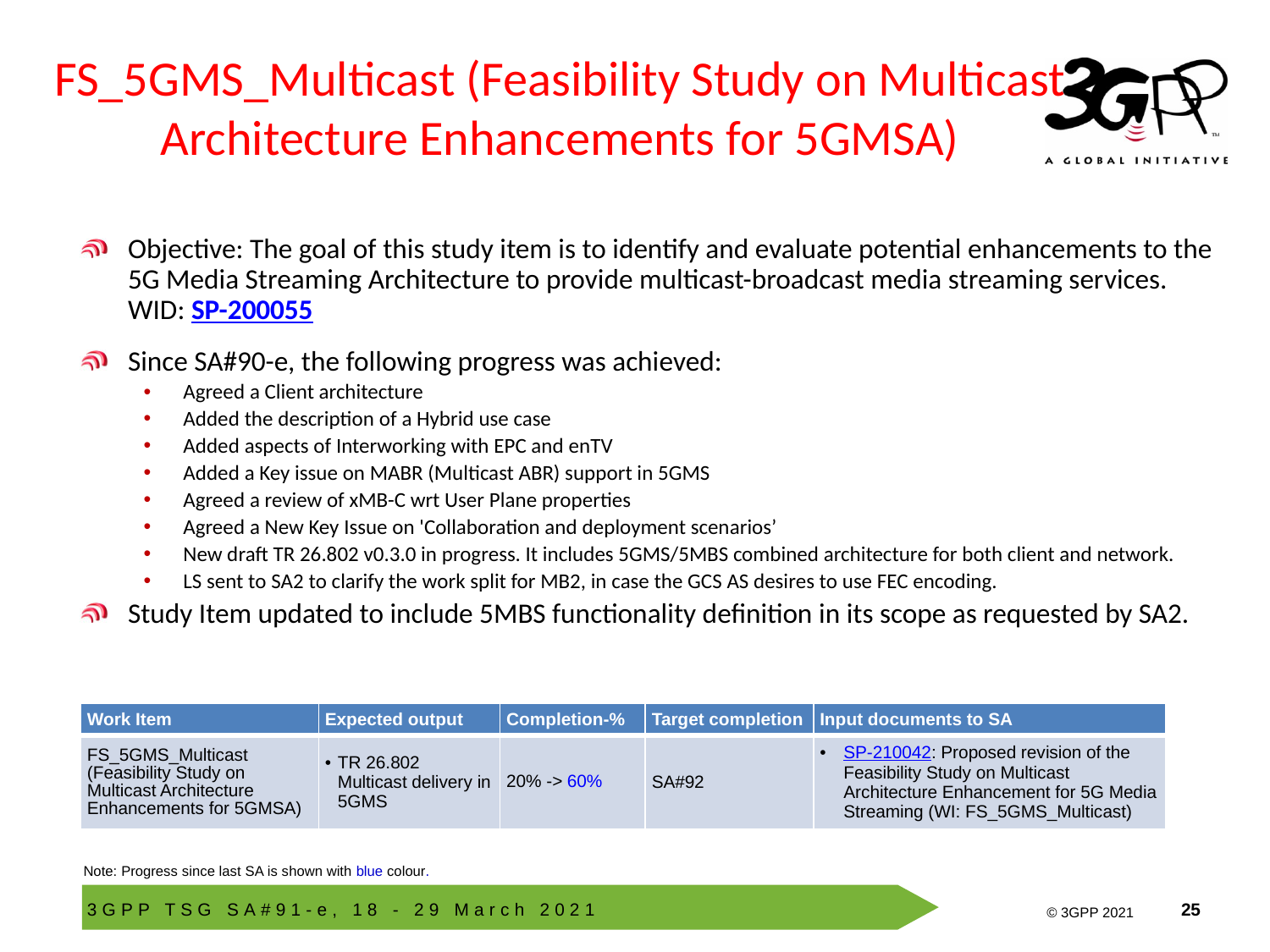

# FS_5GMS_Multicast (Feasibility Study on Multicast Architecture Enhancements for 5GMSA)
Objective: The goal of this study item is to identify and evaluate potential enhancements to the 5G Media Streaming Architecture to provide multicast-broadcast media streaming services. WID: SP-200055
Since SA#90-e, the following progress was achieved:
Agreed a Client architecture
Added the description of a Hybrid use case
Added aspects of Interworking with EPC and enTV
Added a Key issue on MABR (Multicast ABR) support in 5GMS
Agreed a review of xMB-C wrt User Plane properties
Agreed a New Key Issue on 'Collaboration and deployment scenarios’
New draft TR 26.802 v0.3.0 in progress. It includes 5GMS/5MBS combined architecture for both client and network.
LS sent to SA2 to clarify the work split for MB2, in case the GCS AS desires to use FEC encoding.
Study Item updated to include 5MBS functionality definition in its scope as requested by SA2.

| Work Item | Expected output | Completion-% | Target completion | Input documents to SA |
| --- | --- | --- | --- | --- |
| FS\_5GMS\_Multicast (Feasibility Study on Multicast Architecture Enhancements for 5GMSA) | TR 26.802 Multicast delivery in 5GMS | 20% -> 60% | SA#92 | SP-210042: Proposed revision of the Feasibility Study on Multicast Architecture Enhancement for 5G Media Streaming (WI: FS\_5GMS\_Multicast) |
Note: Progress since last SA is shown with blue colour.